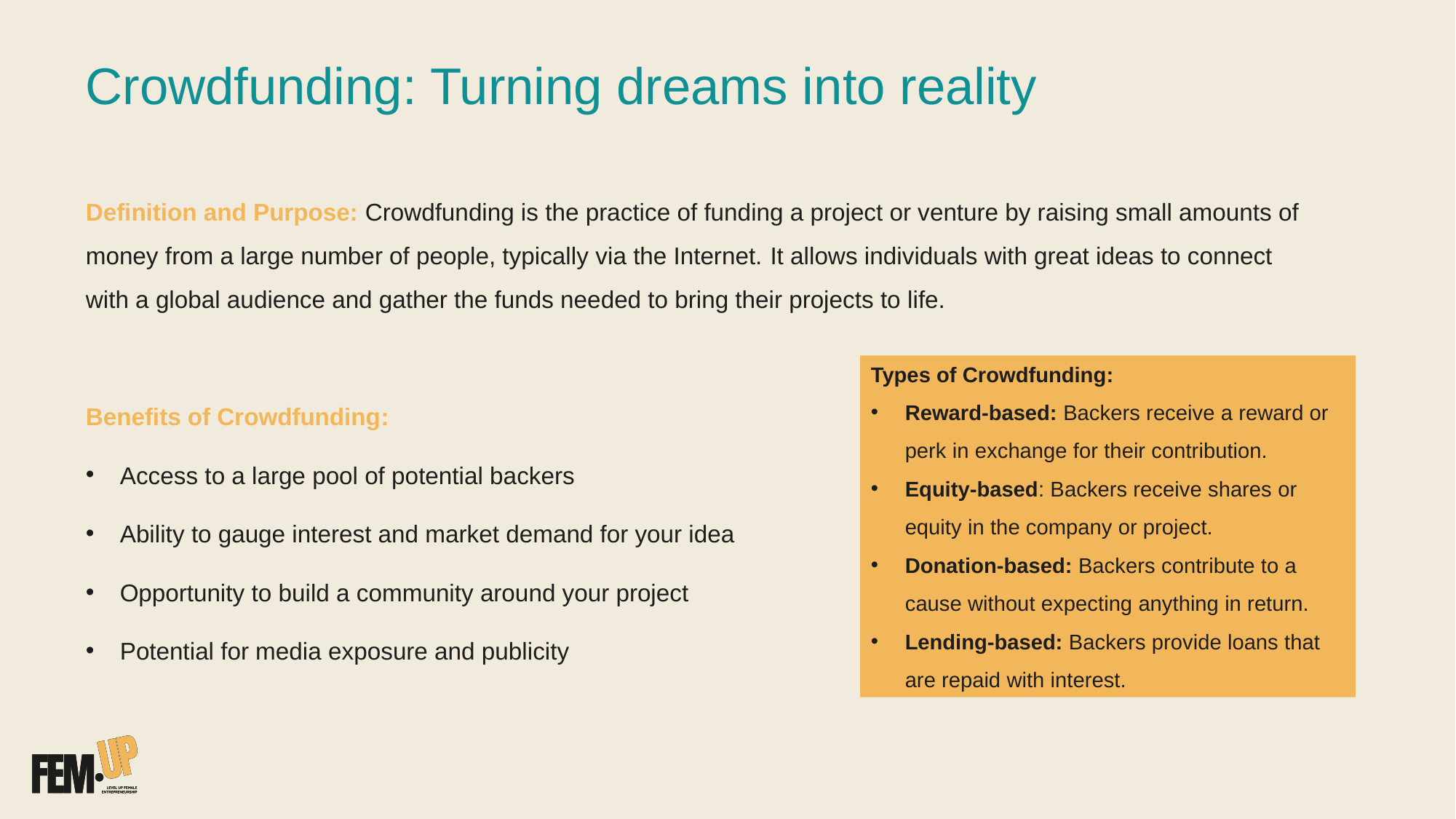

# Crowdfunding: Turning dreams into reality
Definition and Purpose: Crowdfunding is the practice of funding a project or venture by raising small amounts of money from a large number of people, typically via the Internet. It allows individuals with great ideas to connect with a global audience and gather the funds needed to bring their projects to life.

Benefits of Crowdfunding:
Access to a large pool of potential backers
Ability to gauge interest and market demand for your idea
Opportunity to build a community around your project
Potential for media exposure and publicity
Types of Crowdfunding:
Reward-based: Backers receive a reward or perk in exchange for their contribution.
Equity-based: Backers receive shares or equity in the company or project.
Donation-based: Backers contribute to a cause without expecting anything in return.
Lending-based: Backers provide loans that are repaid with interest.